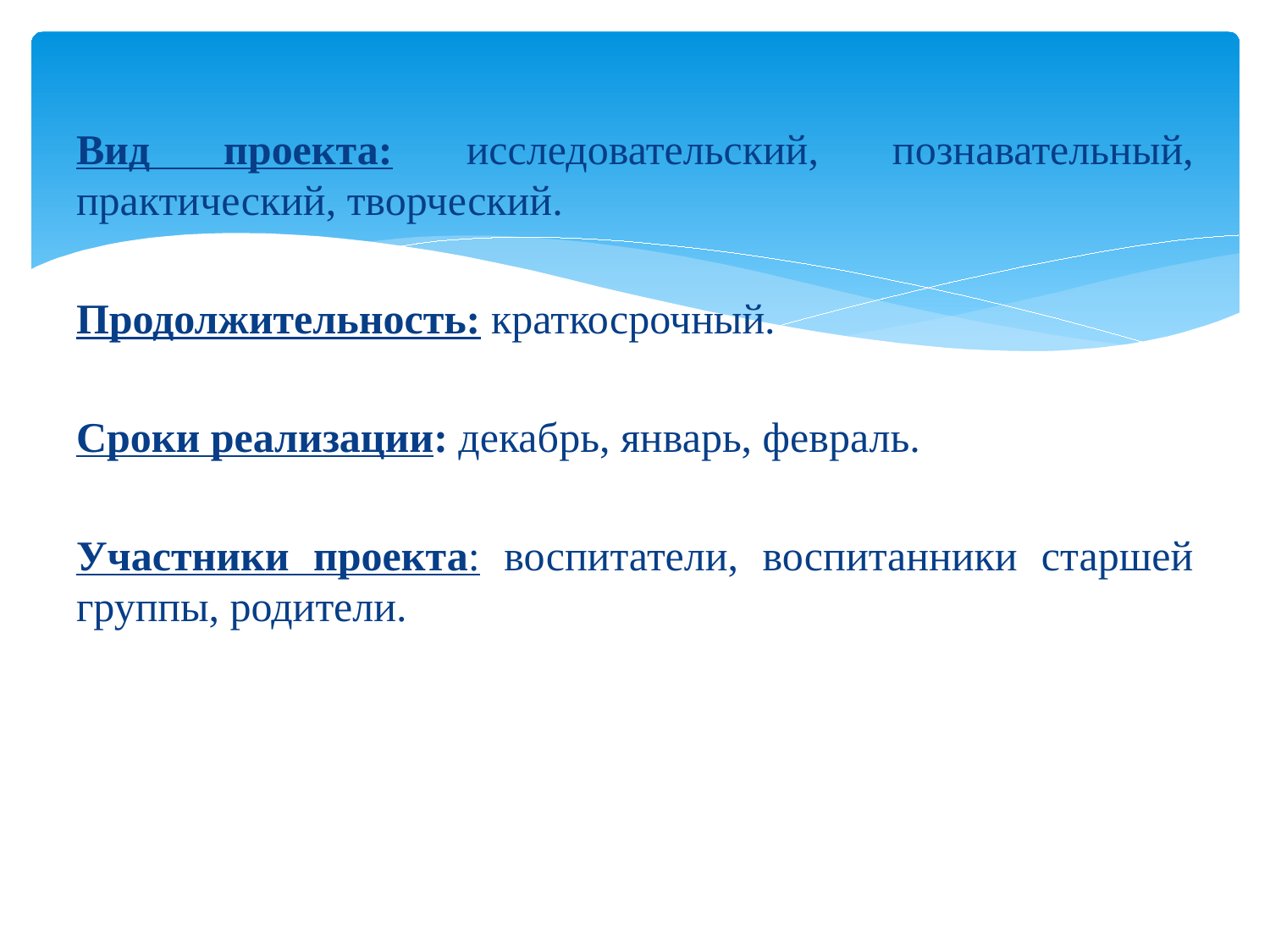

Вид проекта: исследовательский, познавательный, практический, творческий.

Продолжительность: краткосрочный.

Сроки реализации: декабрь, январь, февраль.

Участники проекта: воспитатели, воспитанники старшей группы, родители.